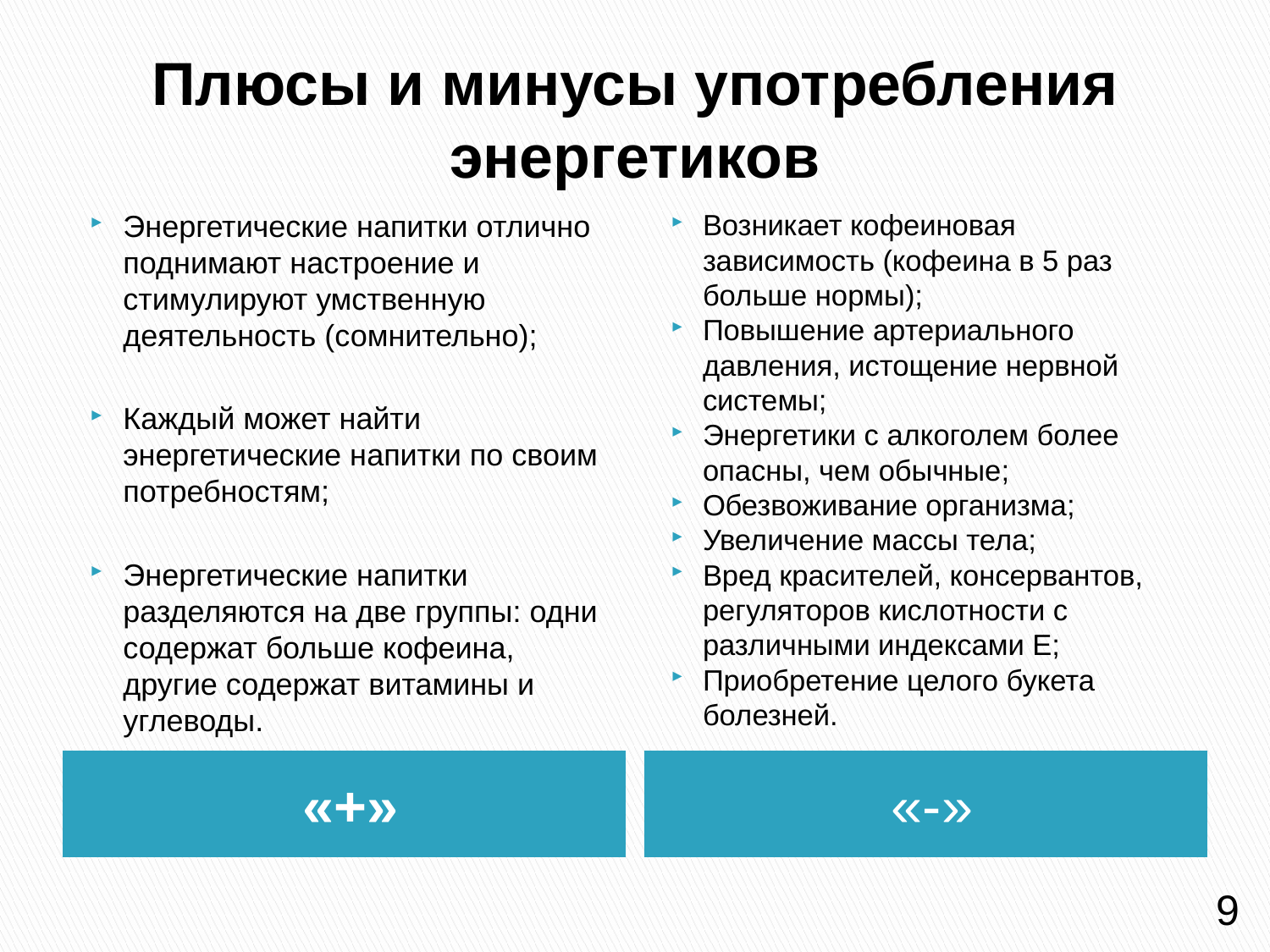

# Плюсы и минусы употребления энергетиков
Энергетические напитки отлично поднимают настроение и стимулируют умственную деятельность (сомнительно);

Каждый может найти энергетические напитки по своим потребностям;

Энергетические напитки разделяются на две группы: одни содержат больше кофеина, другие содержат витамины и углеводы.
Возникает кофеиновая зависимость (кофеина в 5 раз больше нормы);
Повышение артериального давления, истощение нервной системы;
Энергетики с алкоголем более опасны, чем обычные;
Обезвоживание организма;
Увеличение массы тела;
Вред красителей, консервантов, регуляторов кислотности с различными индексами Е;
Приобретение целого букета болезней.
«+»
«-»
9